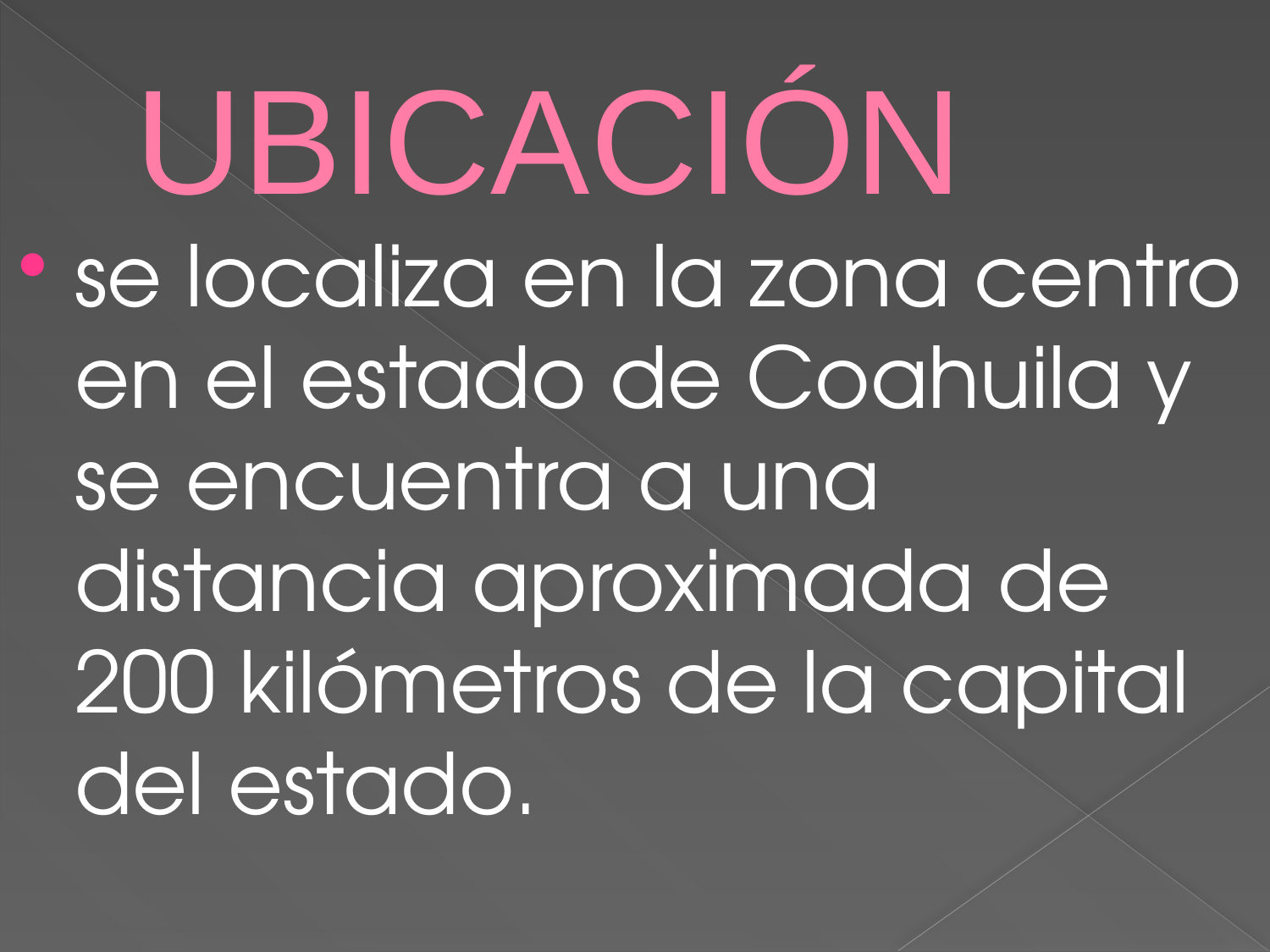

# UBICACIÓN
se localiza en la zona centro en el estado de Coahuila y se encuentra a una distancia aproximada de 200 kilómetros de la capital del estado.